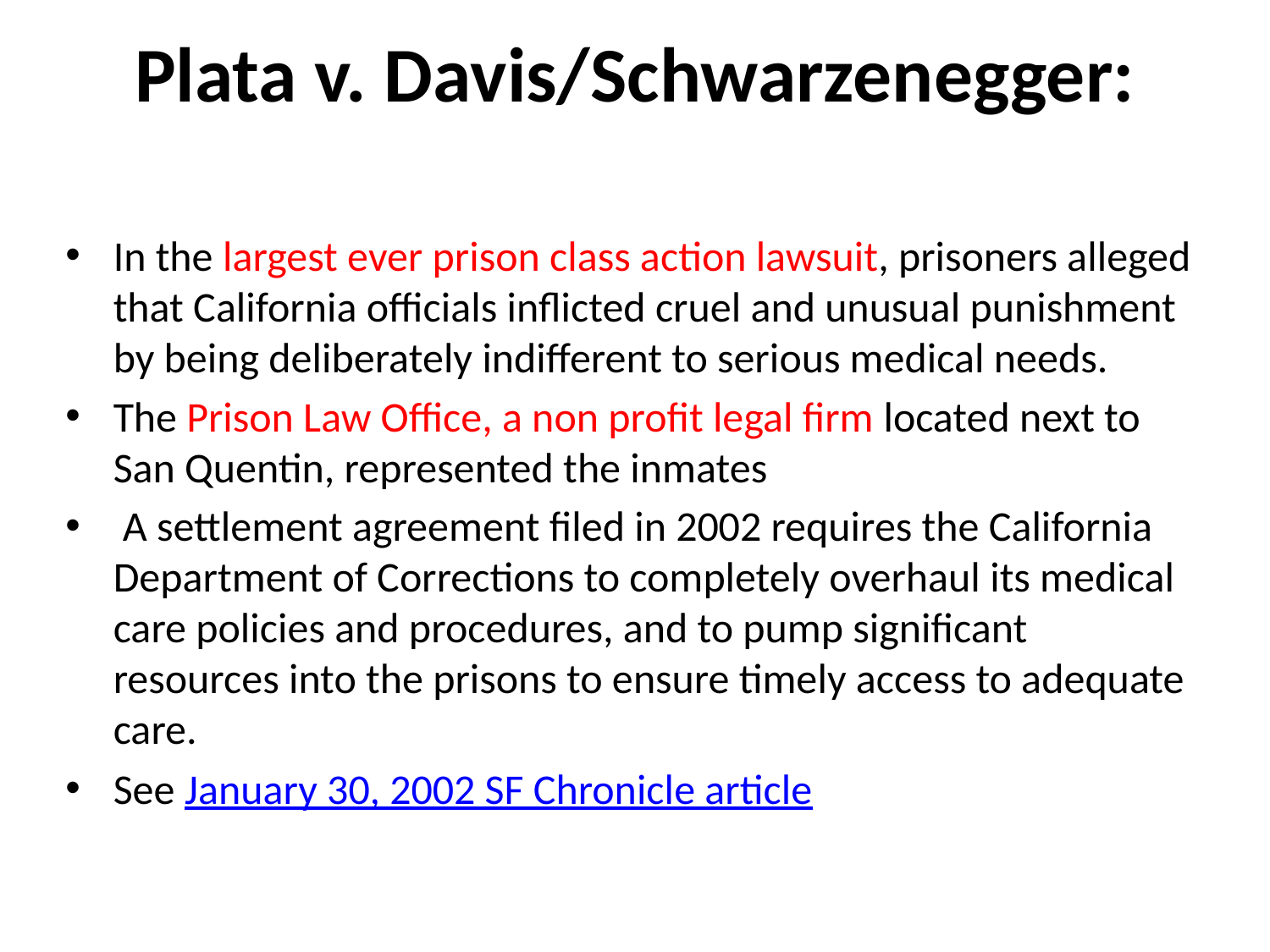

# Plata v. Davis/Schwarzenegger:
In the largest ever prison class action lawsuit, prisoners alleged that California officials inflicted cruel and unusual punishment by being deliberately indifferent to serious medical needs.
The Prison Law Office, a non profit legal firm located next to San Quentin, represented the inmates
 A settlement agreement filed in 2002 requires the California Department of Corrections to completely overhaul its medical care policies and procedures, and to pump significant resources into the prisons to ensure timely access to adequate care.
See January 30, 2002 SF Chronicle article